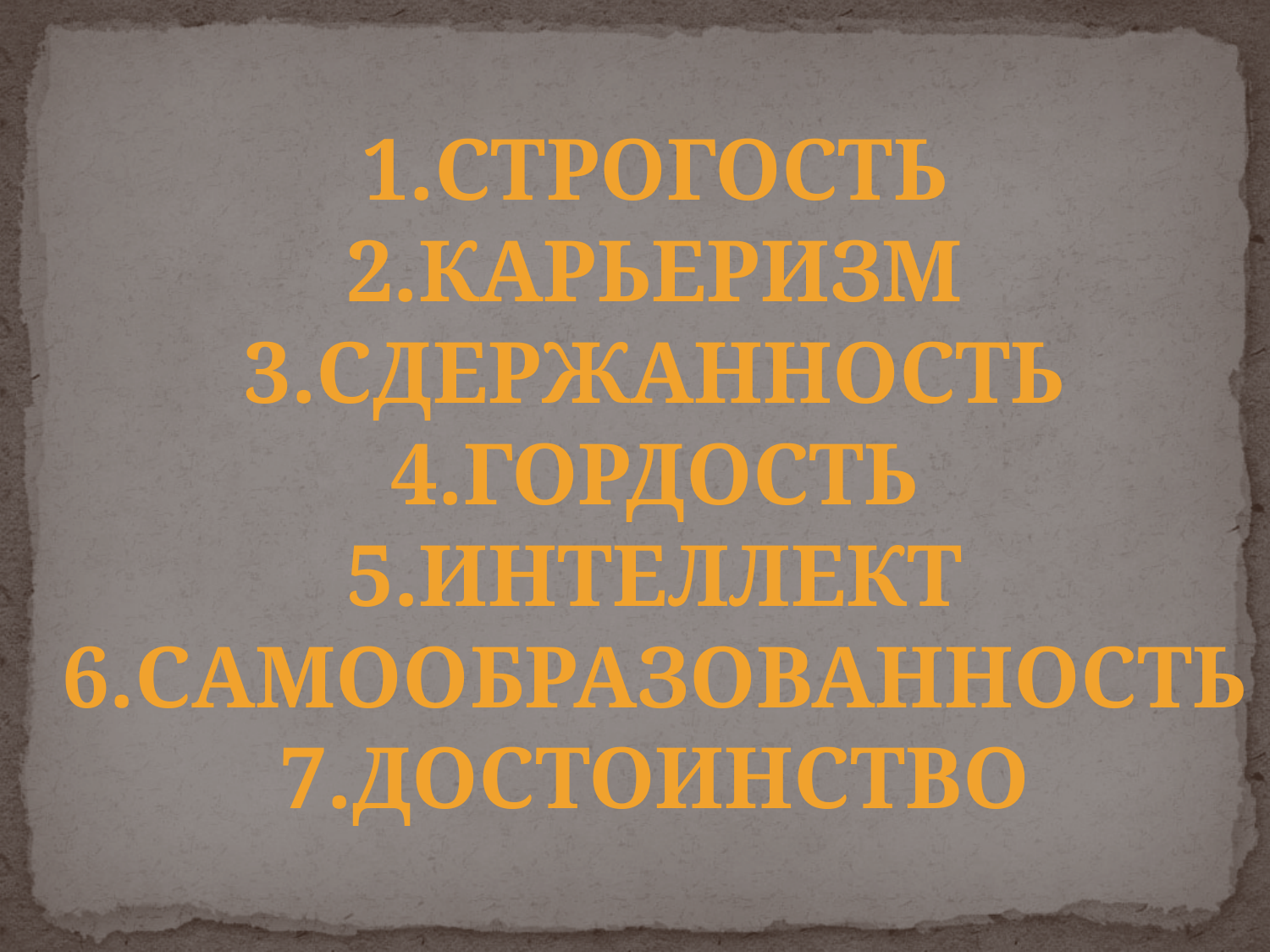

Строгость
карьеризм
Сдержанность
Гордость
Интеллект
Самообразованность
достоинство